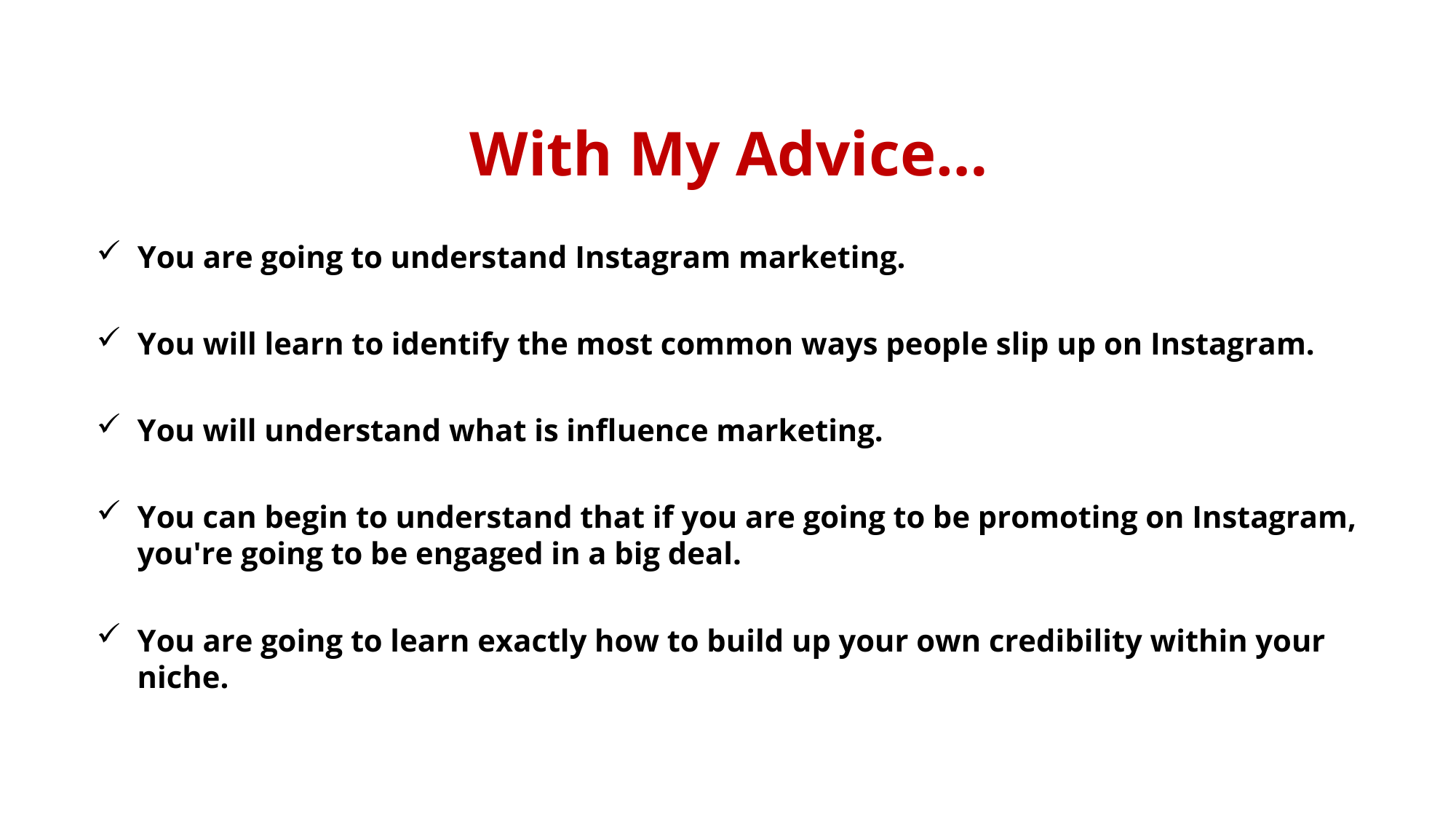

With My Advice…
You are going to understand Instagram marketing.
You will learn to identify the most common ways people slip up on Instagram.
You will understand what is influence marketing.
You can begin to understand that if you are going to be promoting on Instagram, you're going to be engaged in a big deal.
You are going to learn exactly how to build up your own credibility within your niche.